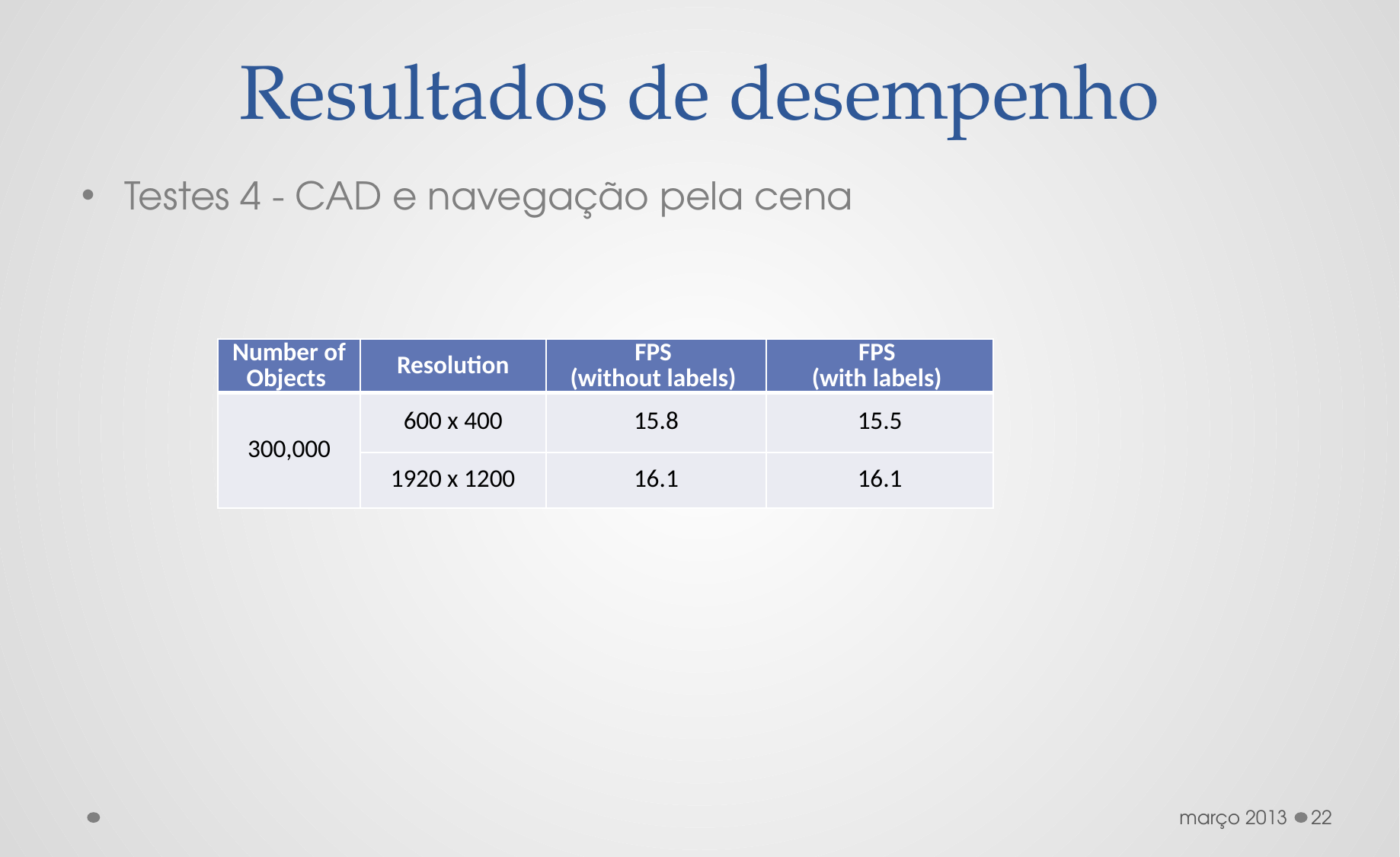

# Resultados de desempenho
Testes 4 - CAD e navegação pela cena
| Number of Objects | Resolution | FPS (without labels) | FPS (with labels) |
| --- | --- | --- | --- |
| 300,000 | 600 x 400 | 15.8 | 15.5 |
|  | 1920 x 1200 | 16.1 | 16.1 |
março 2013
22